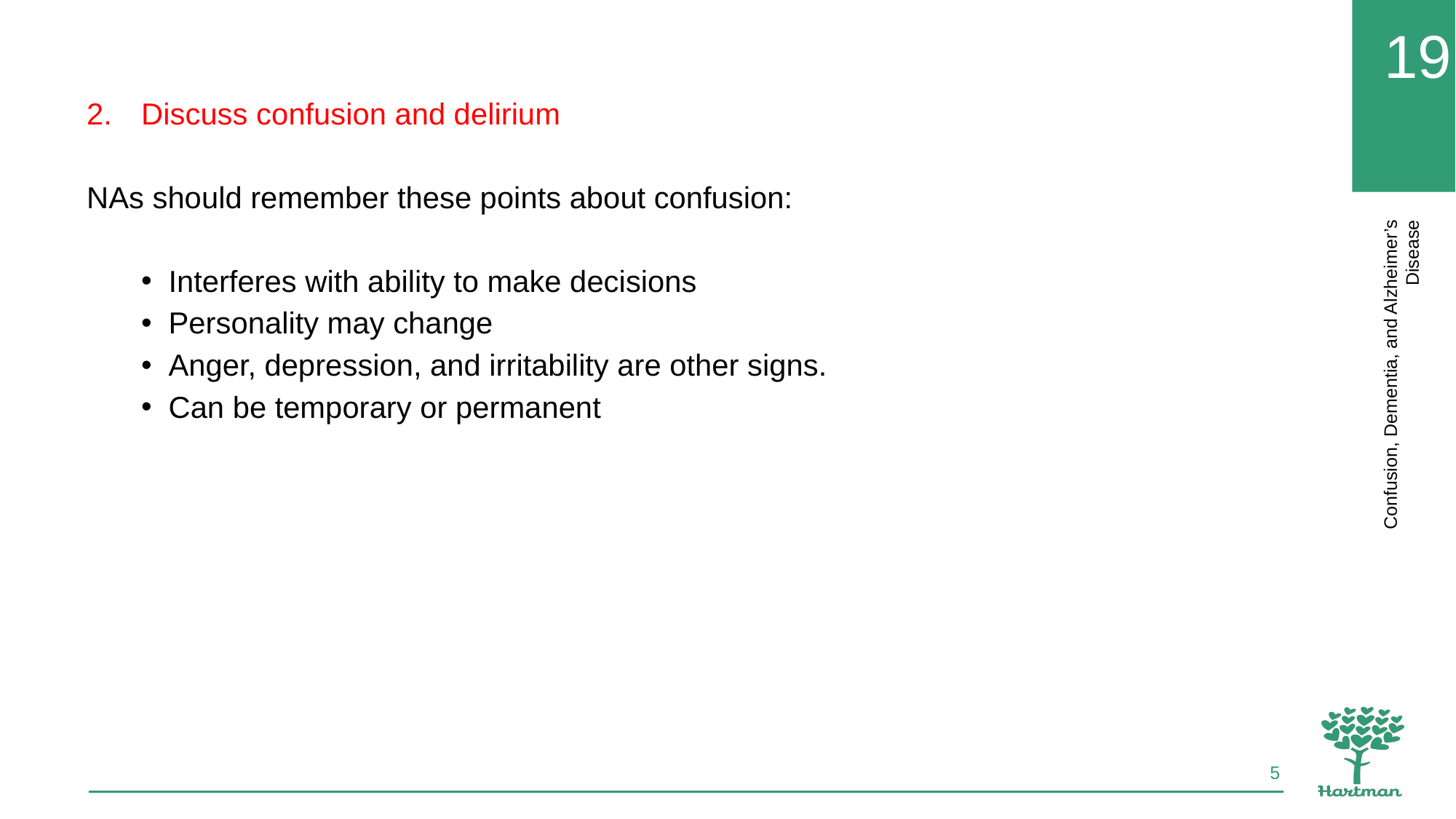

Discuss confusion and delirium

NAs should remember these points about confusion:

Interferes with ability to make decisions
Personality may change
Anger, depression, and irritability are other signs.
Can be temporary or permanent

5